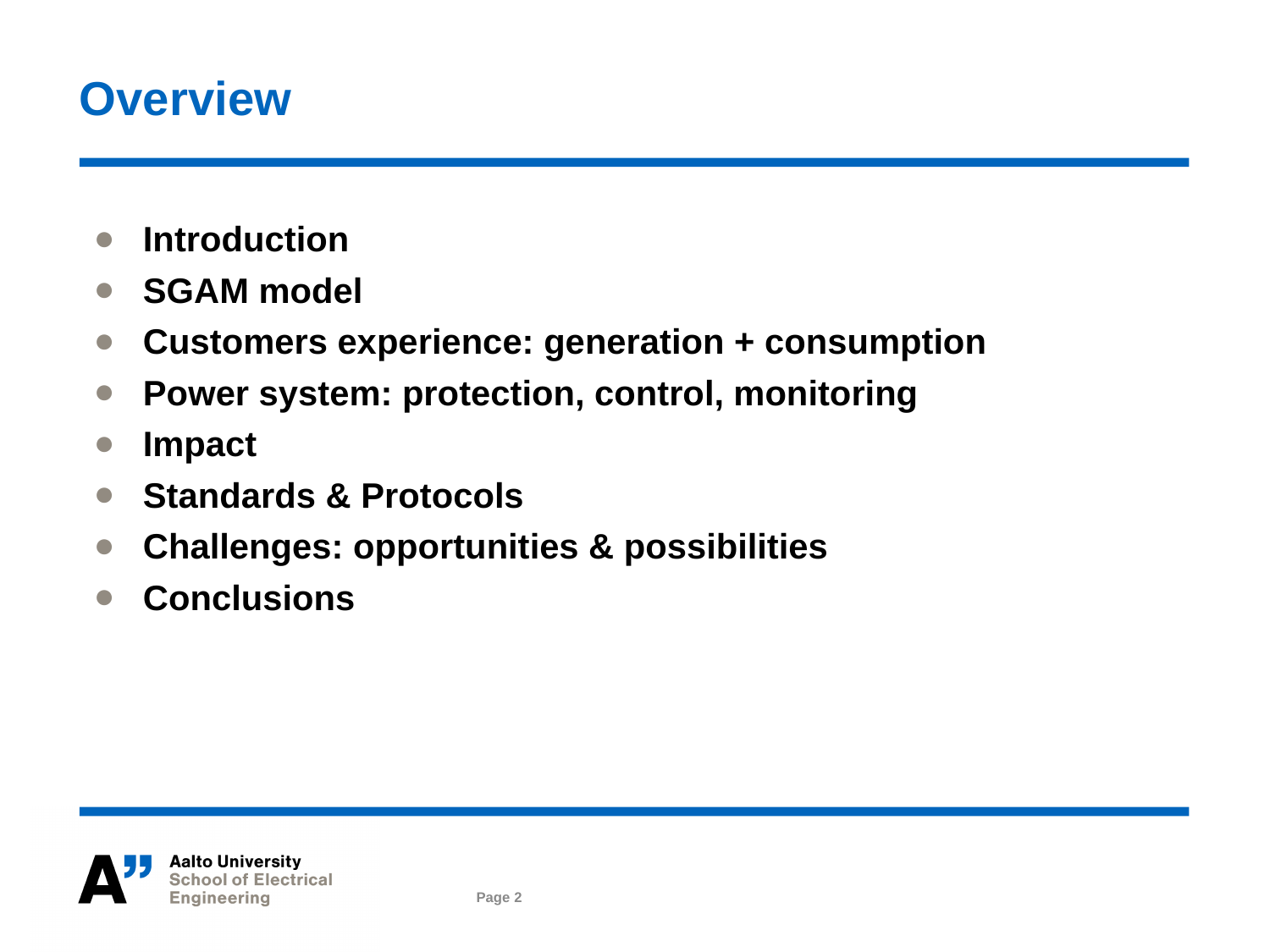

# Overview
Introduction
SGAM model
Customers experience: generation + consumption
Power system: protection, control, monitoring
Impact
Standards & Protocols
Challenges: opportunities & possibilities
Conclusions

Page 2